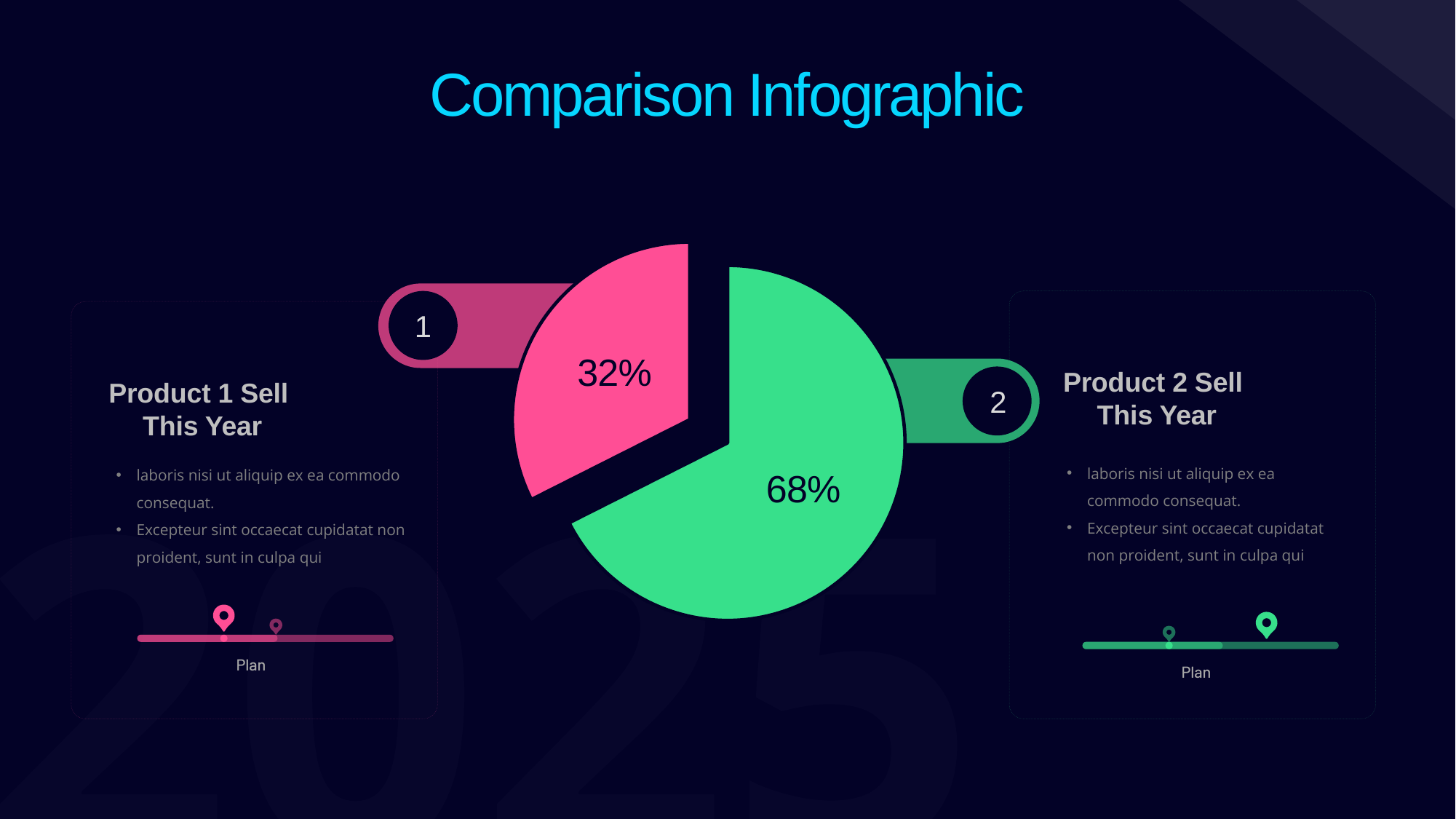

Comparison Infographic

### Chart

| Category | Region 1 |
|---|---|
| The first half of the year | 250.0 |
| Second half of the year | 120.0 |

1

Product 2 Sell
This Year

Product 1 Sell
This Year
2
laboris nisi ut aliquip ex ea commodo consequat.
Excepteur sint occaecat cupidatat non proident, sunt in culpa qui
laboris nisi ut aliquip ex ea commodo consequat.
Excepteur sint occaecat cupidatat non proident, sunt in culpa qui

Plan
Plan